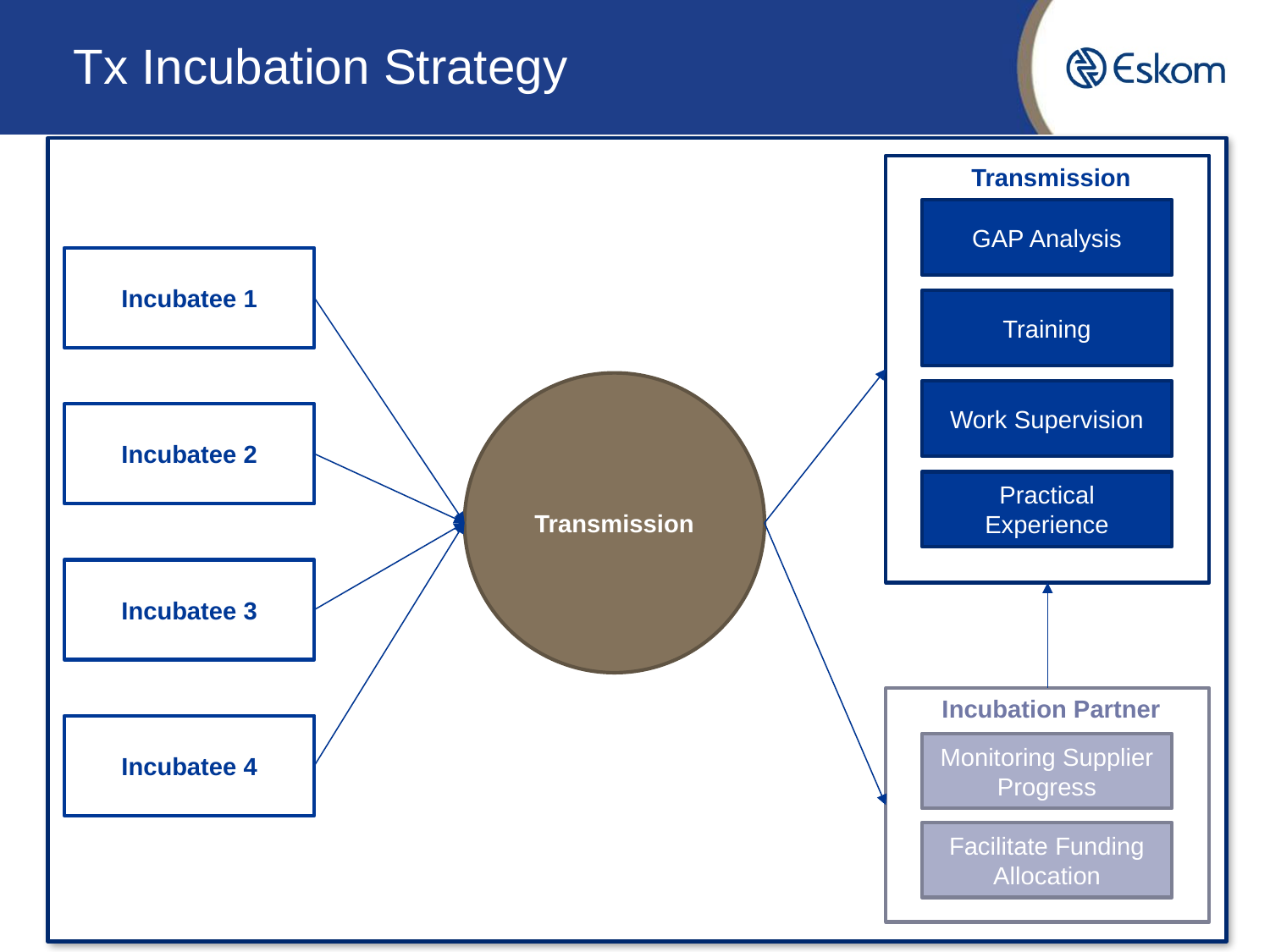

# Tx Incubation Strategy

Transmission
GAP Analysis
Incubatee 1
Training
Transmission
Work Supervision
Incubatee 2
Practical Experience
Incubatee 3
Incubation Partner

Incubatee 4
Monitoring Supplier Progress
Facilitate Funding Allocation